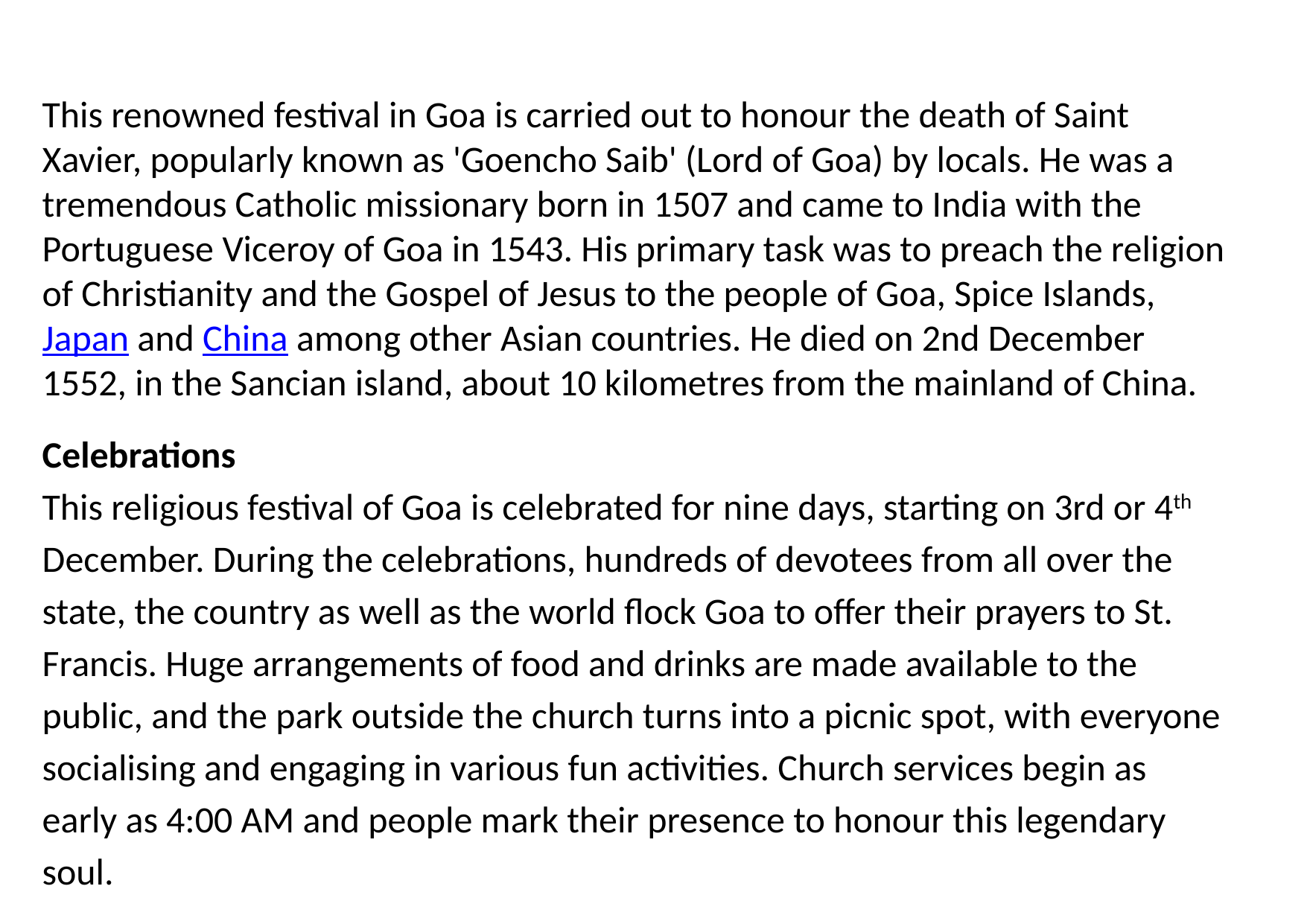

# This renowned festival in Goa is carried out to honour the death of Saint Xavier, popularly known as 'Goencho Saib' (Lord of Goa) by locals. He was a tremendous Catholic missionary born in 1507 and came to India with the Portuguese Viceroy of Goa in 1543. His primary task was to preach the religion of Christianity and the Gospel of Jesus to the people of Goa, Spice Islands, Japan and China among other Asian countries. He died on 2nd December 1552, in the Sancian island, about 10 kilometres from the mainland of China.
Celebrations
This religious festival of Goa is celebrated for nine days, starting on 3rd or 4th
December. During the celebrations, hundreds of devotees from all over the
state, the country as well as the world flock Goa to offer their prayers to St.
Francis. Huge arrangements of food and drinks are made available to the
public, and the park outside the church turns into a picnic spot, with everyone
socialising and engaging in various fun activities. Church services begin as
early as 4:00 AM and people mark their presence to honour this legendary
soul.